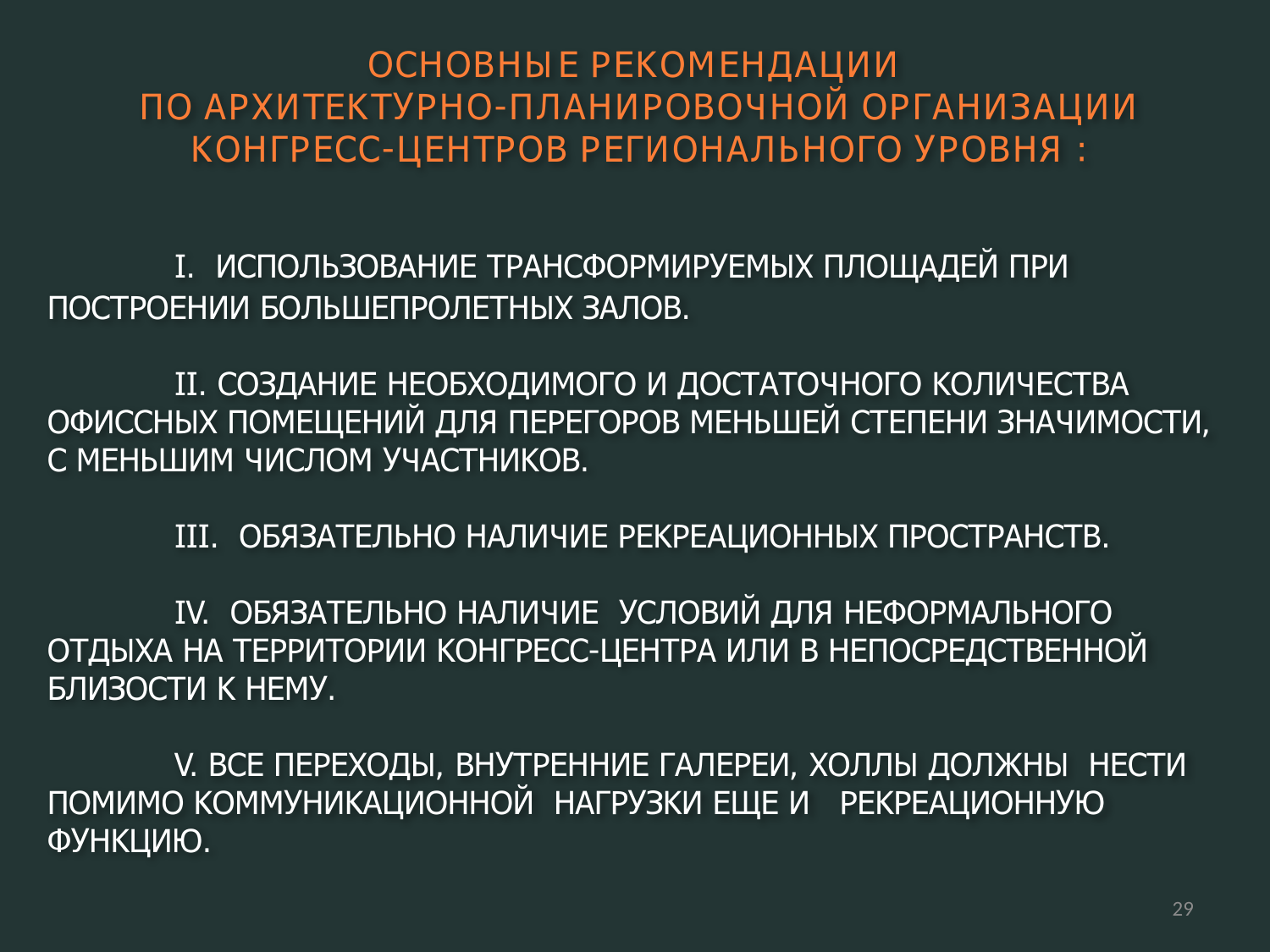

ОСНОВНЫЕ РЕКОМЕНДАЦИИ
ПО АРХИТЕКТУРНО-ПЛАНИРОВОЧНОЙ ОРГАНИЗАЦИИ
КОНГРЕСС-ЦЕНТРОВ РЕГИОНАЛЬНОГО УРОВНЯ :

	I.  ИСПОЛЬЗОВАНИЕ ТРАНСФОРМИРУЕМЫХ ПЛОЩАДЕЙ ПРИ ПОСТРОЕНИИ БОЛЬШЕПРОЛЕТНЫХ ЗАЛОВ.

	II. СОЗДАНИЕ НЕОБХОДИМОГО И ДОСТАТОЧНОГО КОЛИЧЕСТВА ОФИССНЫХ ПОМЕЩЕНИЙ ДЛЯ ПЕРЕГОРОВ МЕНЬШЕЙ СТЕПЕНИ ЗНАЧИМОСТИ, С МЕНЬШИМ ЧИСЛОМ УЧАСТНИКОВ.

	III.  ОБЯЗАТЕЛЬНО НАЛИЧИЕ РЕКРЕАЦИОННЫХ ПРОСТРАНСТВ.

	IV.  ОБЯЗАТЕЛЬНО НАЛИЧИЕ  УСЛОВИЙ ДЛЯ НЕФОРМАЛЬНОГО ОТДЫХА НА ТЕРРИТОРИИ КОНГРЕСС-ЦЕНТРА ИЛИ В НЕПОСРЕДСТВЕННОЙ  БЛИЗОСТИ К НЕМУ.

	V. ВСЕ ПЕРЕХОДЫ, ВНУТРЕННИЕ ГАЛЕРЕИ, ХОЛЛЫ ДОЛЖНЫ  НЕСТИ ПОМИМО КОММУНИКАЦИОННОЙ  НАГРУЗКИ ЕЩЕ И   РЕКРЕАЦИОННУЮ ФУНКЦИЮ.

29